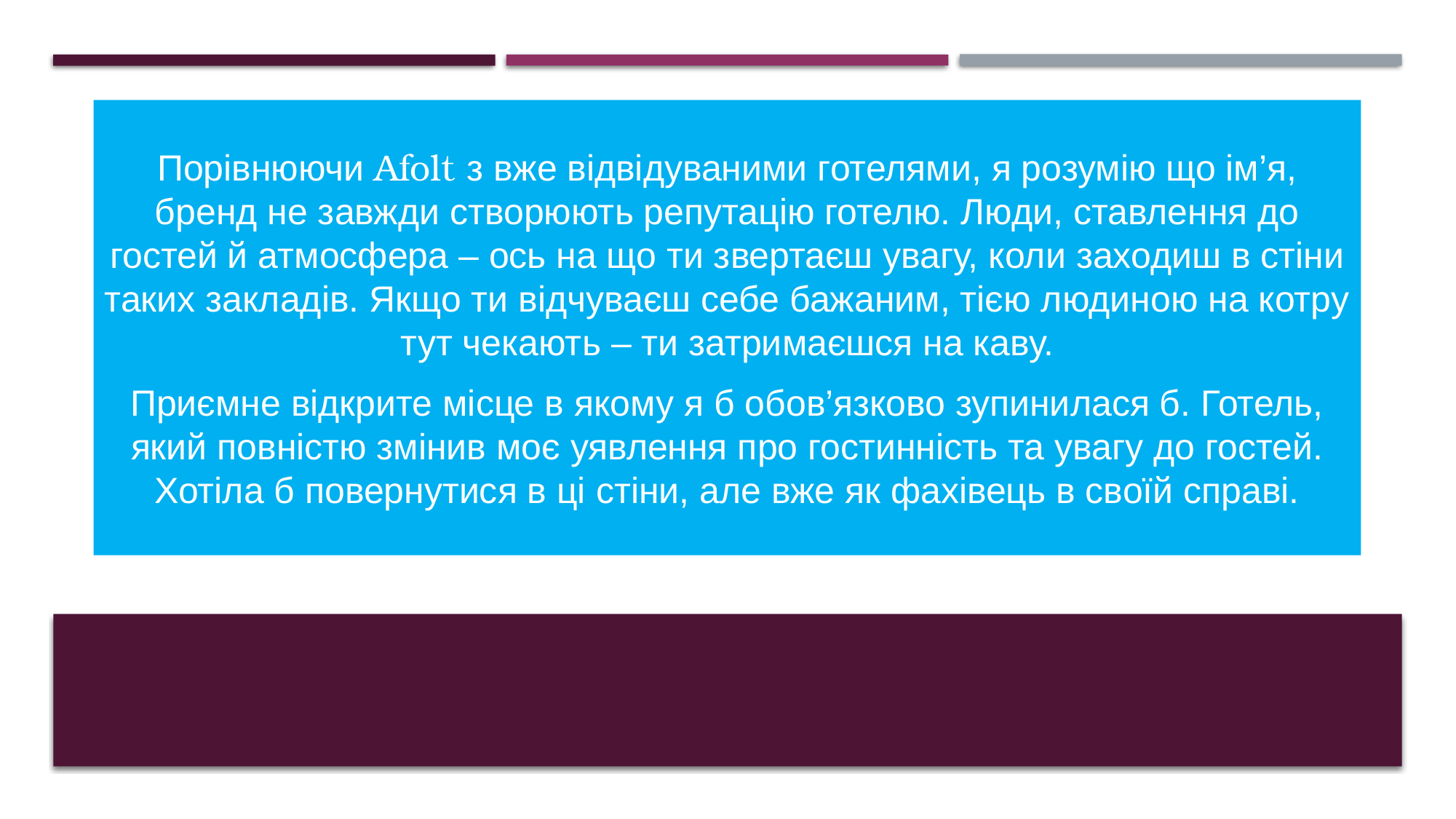

Порівнюючи Afolt з вже відвідуваними готелями, я розумію що ім’я, бренд не завжди створюють репутацію готелю. Люди, ставлення до гостей й атмосфера – ось на що ти звертаєш увагу, коли заходиш в стіни таких закладів. Якщо ти відчуваєш себе бажаним, тією людиною на котру тут чекають – ти затримаєшся на каву.
Приємне відкрите місце в якому я б обов’язково зупинилася б. Готель, який повністю змінив моє уявлення про гостинність та увагу до гостей. Хотіла б повернутися в ці стіни, але вже як фахівець в своїй справі.